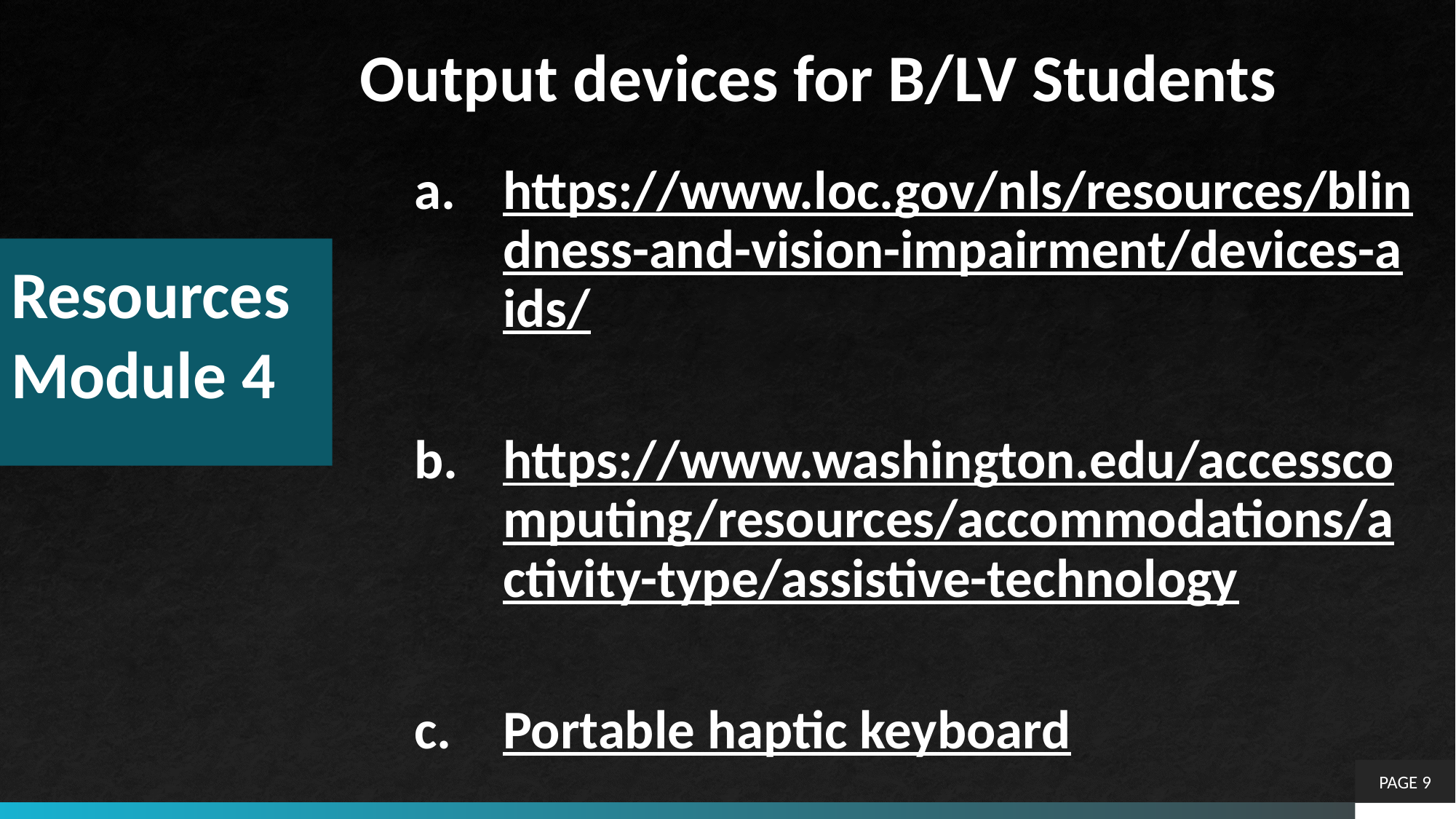

Output devices for B/LV Students
https://www.loc.gov/nls/resources/blindness-and-vision-impairment/devices-aids/

https://www.washington.edu/accesscomputing/resources/accommodations/activity-type/assistive-technology

Portable haptic keyboard
# Resources Module 4
PAGE 9